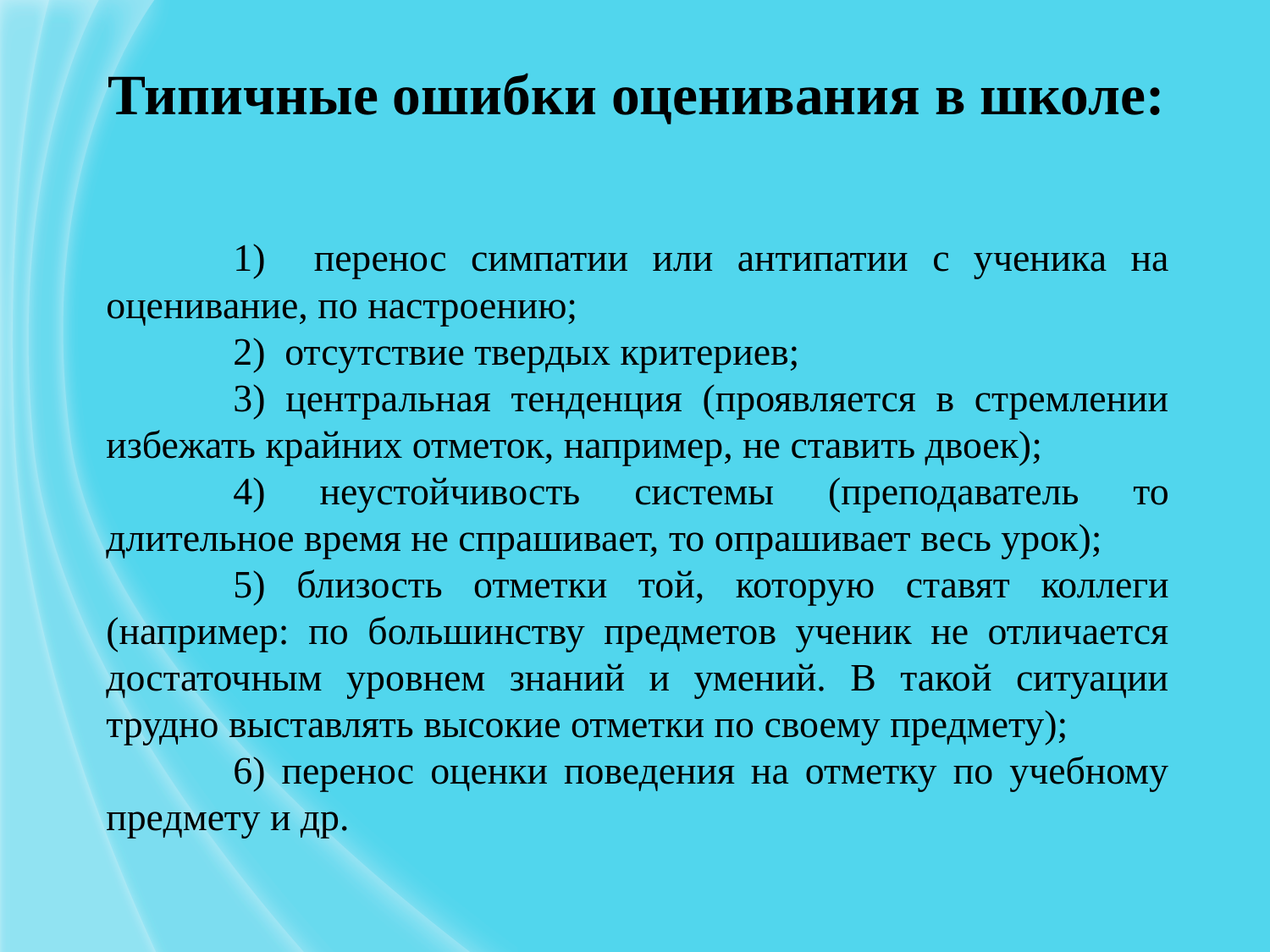

# Типичные ошибки оценивания в школе:
	1)  перенос симпатии или антипатии с ученика на оценивание, по настроению;
	2)  отсутствие твердых критериев;
	3) центральная тенденция (проявляется в стремлении избежать крайних отметок, например, не ставить двоек);
	4) неустойчивость системы (преподаватель то длительное время не спрашивает, то опрашивает весь урок);
	5) близость отметки той, которую ставят коллеги (например: по большинству предметов ученик не отличается достаточным уровнем знаний и умений. В такой ситуации трудно выставлять высокие отметки по своему предмету);
	6) перенос оценки поведения на отметку по учебному предмету и др.